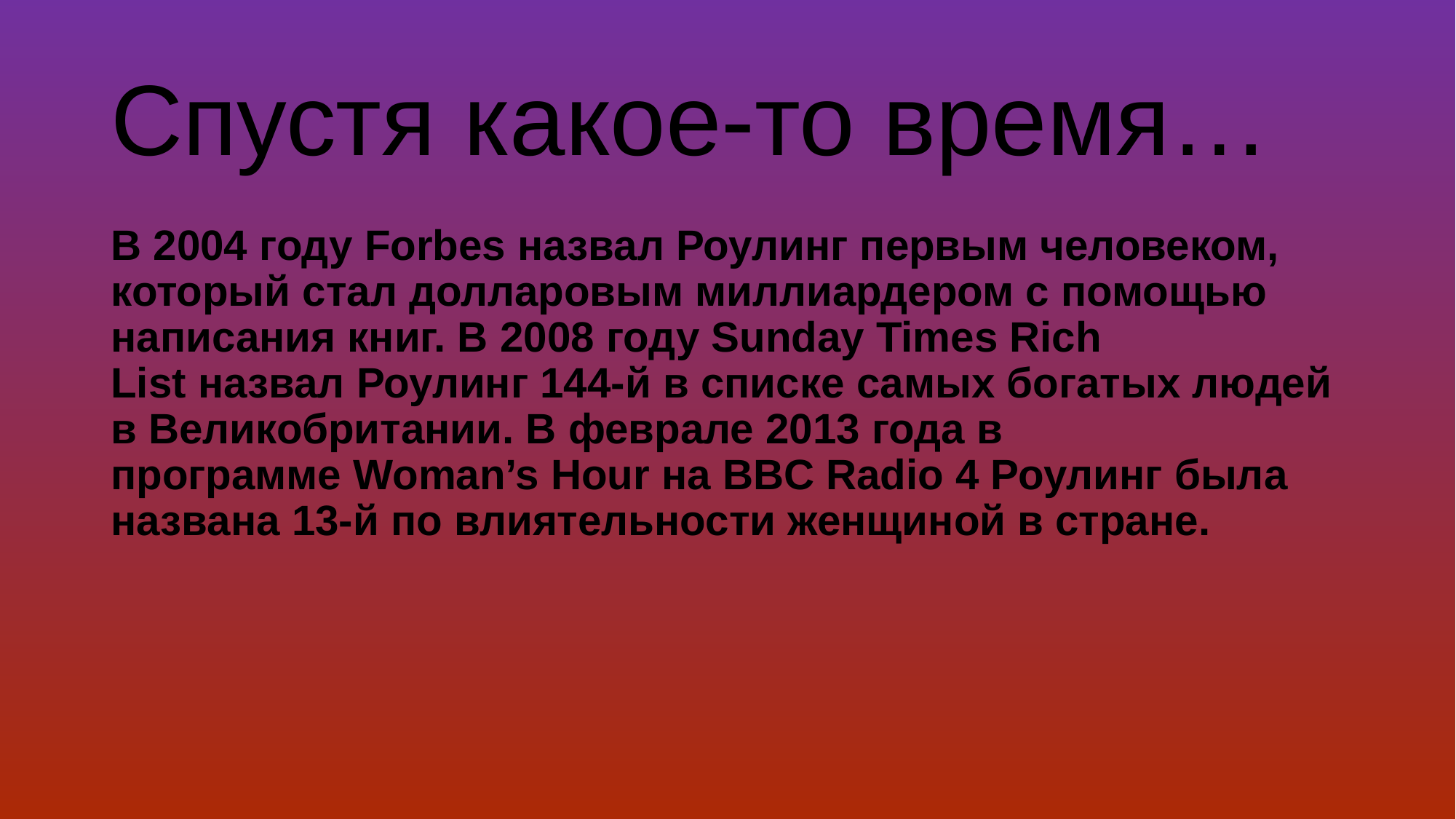

# Спустя какое-то время…
В 2004 году Forbes назвал Роулинг первым человеком, который стал долларовым миллиардером с помощью написания книг. В 2008 году Sunday Times Rich List назвал Роулинг 144-й в списке самых богатых людей в Великобритании. В феврале 2013 года в программе Woman’s Hour на BBC Radio 4 Роулинг была названа 13-й по влиятельности женщиной в стране.